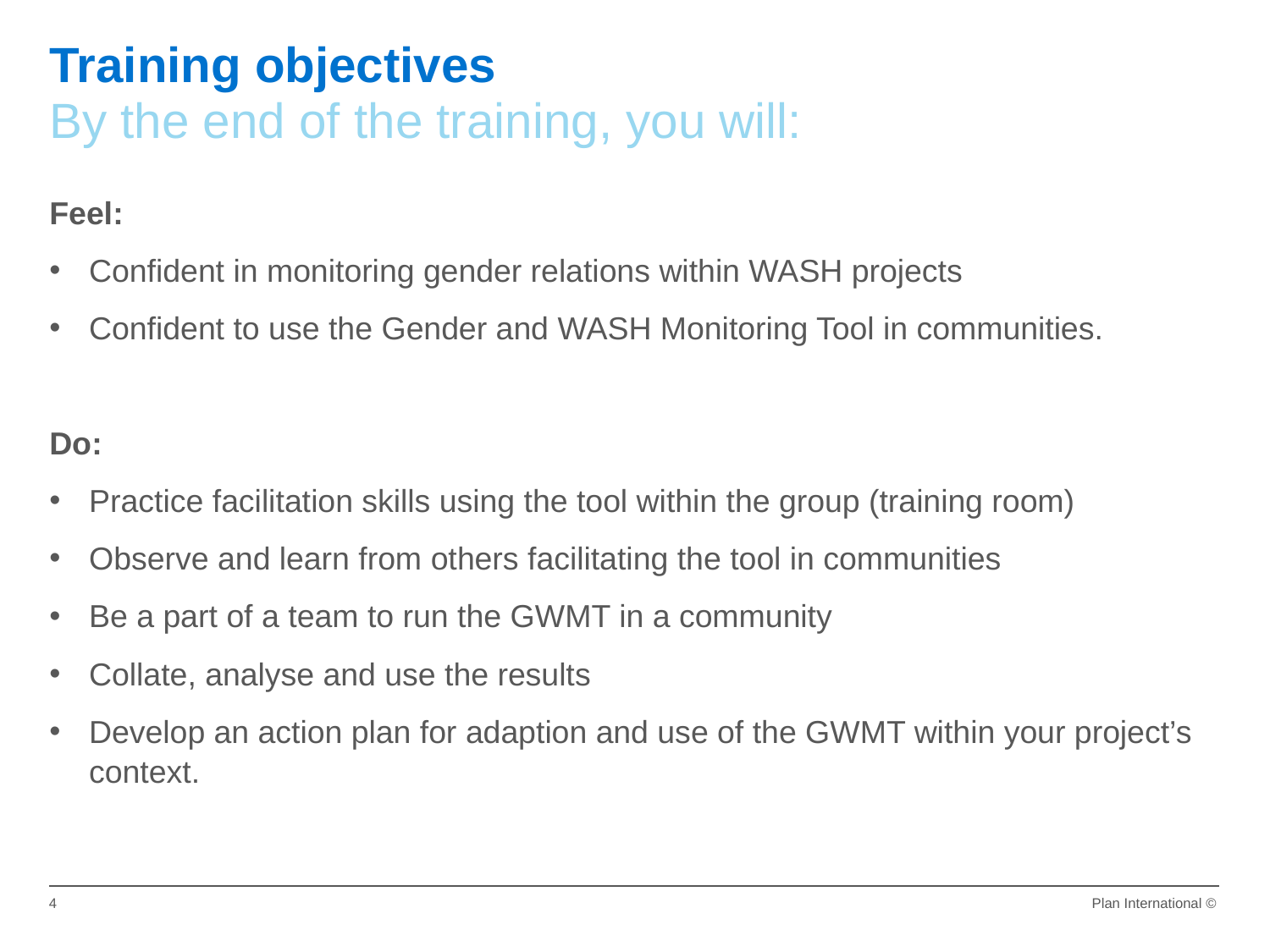

Training objectives
By the end of the training, you will:
Feel:
Confident in monitoring gender relations within WASH projects
Confident to use the Gender and WASH Monitoring Tool in communities.

Do:
Practice facilitation skills using the tool within the group (training room)
Observe and learn from others facilitating the tool in communities
Be a part of a team to run the GWMT in a community
Collate, analyse and use the results
Develop an action plan for adaption and use of the GWMT within your project’s context.

4